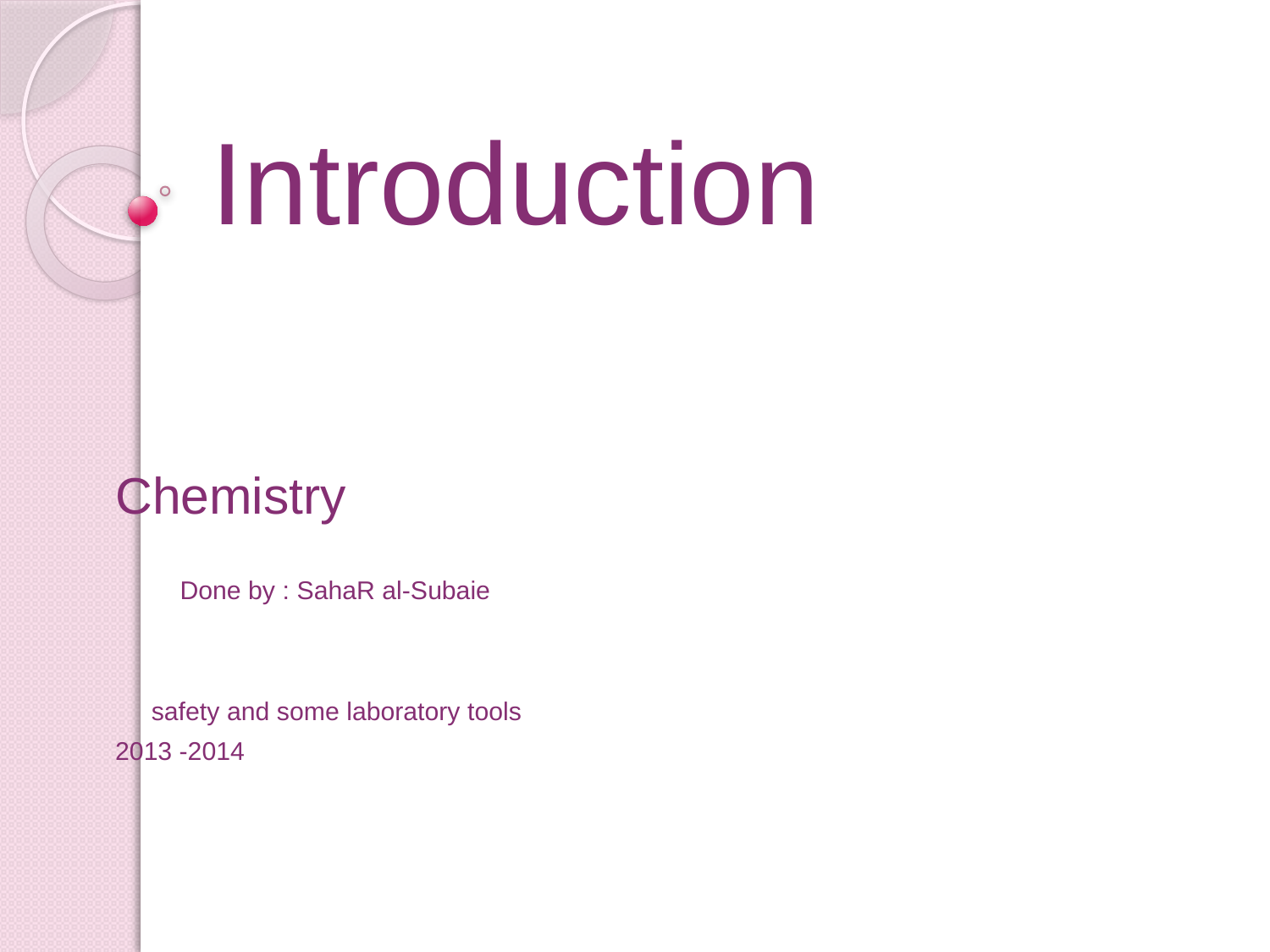

# Introduction
Chemistry

         Done by : SahaR al-Subaie

     safety and some laboratory tools
2013 -2014